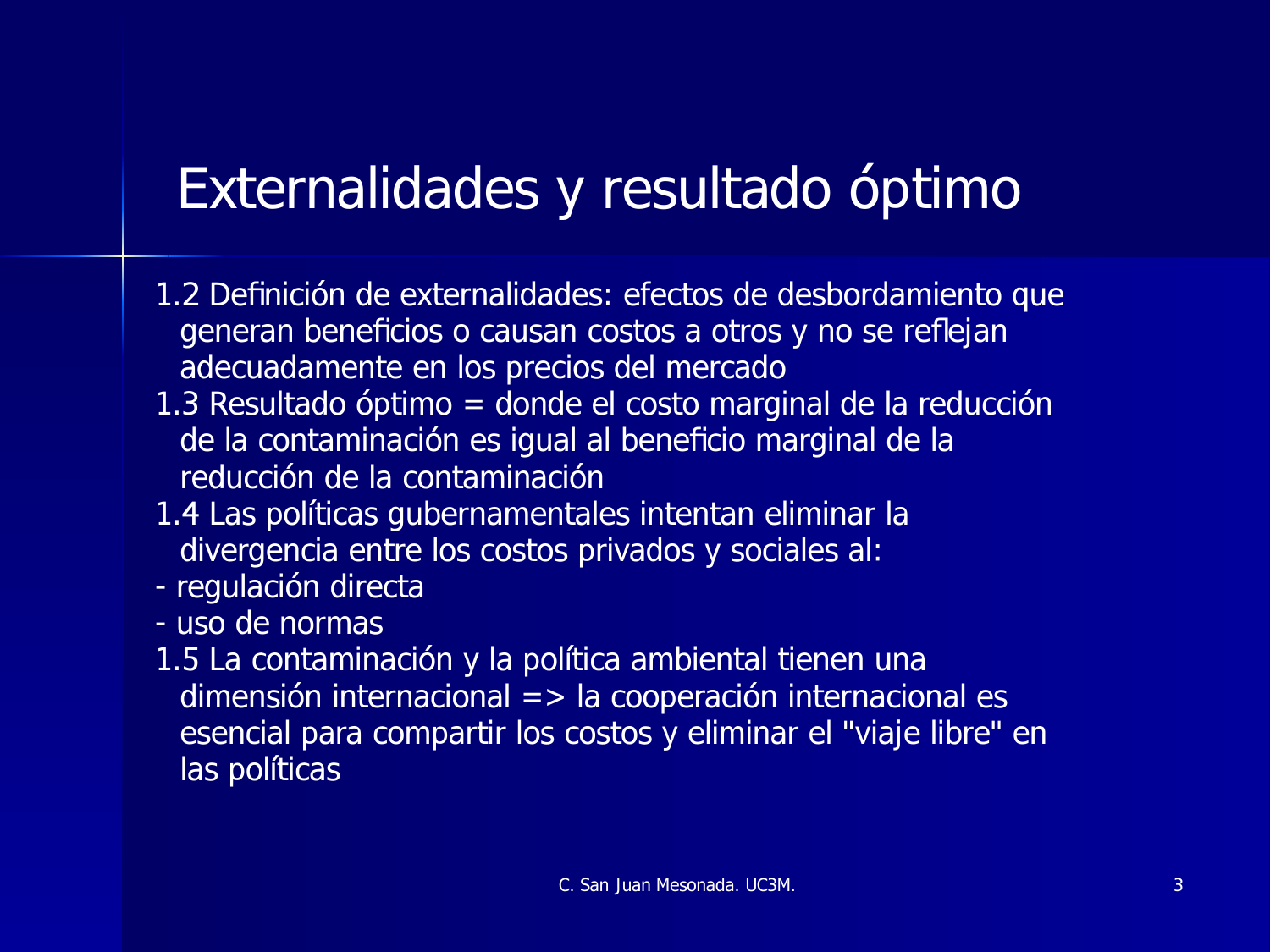

Externalidades y resultado óptimo
1.2 Definición de externalidades: efectos de desbordamiento que generan beneficios o causan costos a otros y no se reflejan adecuadamente en los precios del mercado
1.3 Resultado óptimo = donde el costo marginal de la reducción de la contaminación es igual al beneficio marginal de la reducción de la contaminación
1.4 Las políticas gubernamentales intentan eliminar la divergencia entre los costos privados y sociales al:
- regulación directa
- uso de normas
1.5 La contaminación y la política ambiental tienen una dimensión internacional => la cooperación internacional es esencial para compartir los costos y eliminar el "viaje libre" en las políticas
C. San Juan Mesonada. UC3M.
3